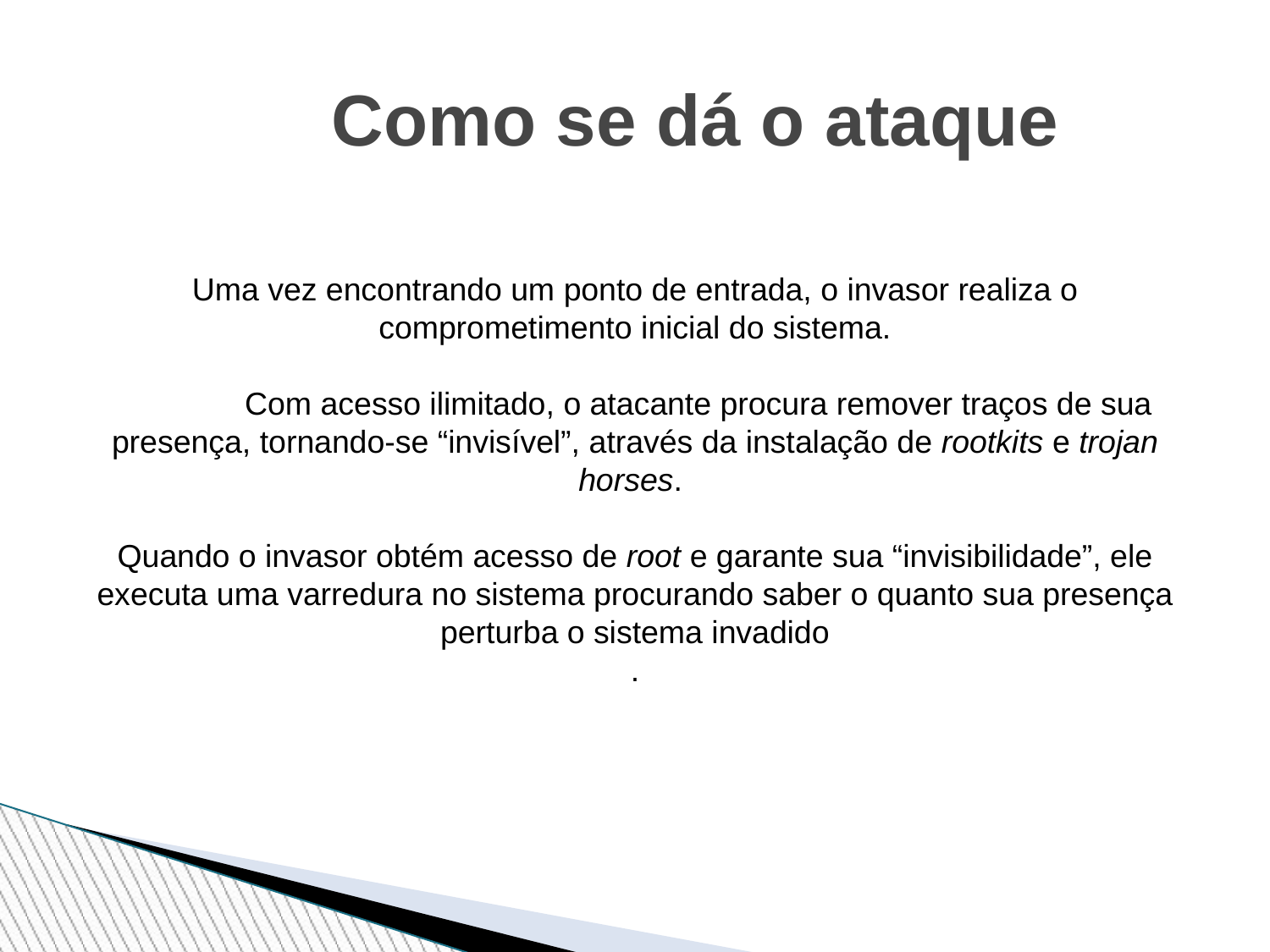

Como se dá o ataque

Uma vez encontrando um ponto de entrada, o invasor realiza o comprometimento inicial do sistema.

	Com acesso ilimitado, o atacante procura remover traços de sua presença, tornando-se “invisível”, através da instalação de rootkits e trojan horses.

Quando o invasor obtém acesso de root e garante sua “invisibilidade”, ele executa uma varredura no sistema procurando saber o quanto sua presença perturba o sistema invadido
.